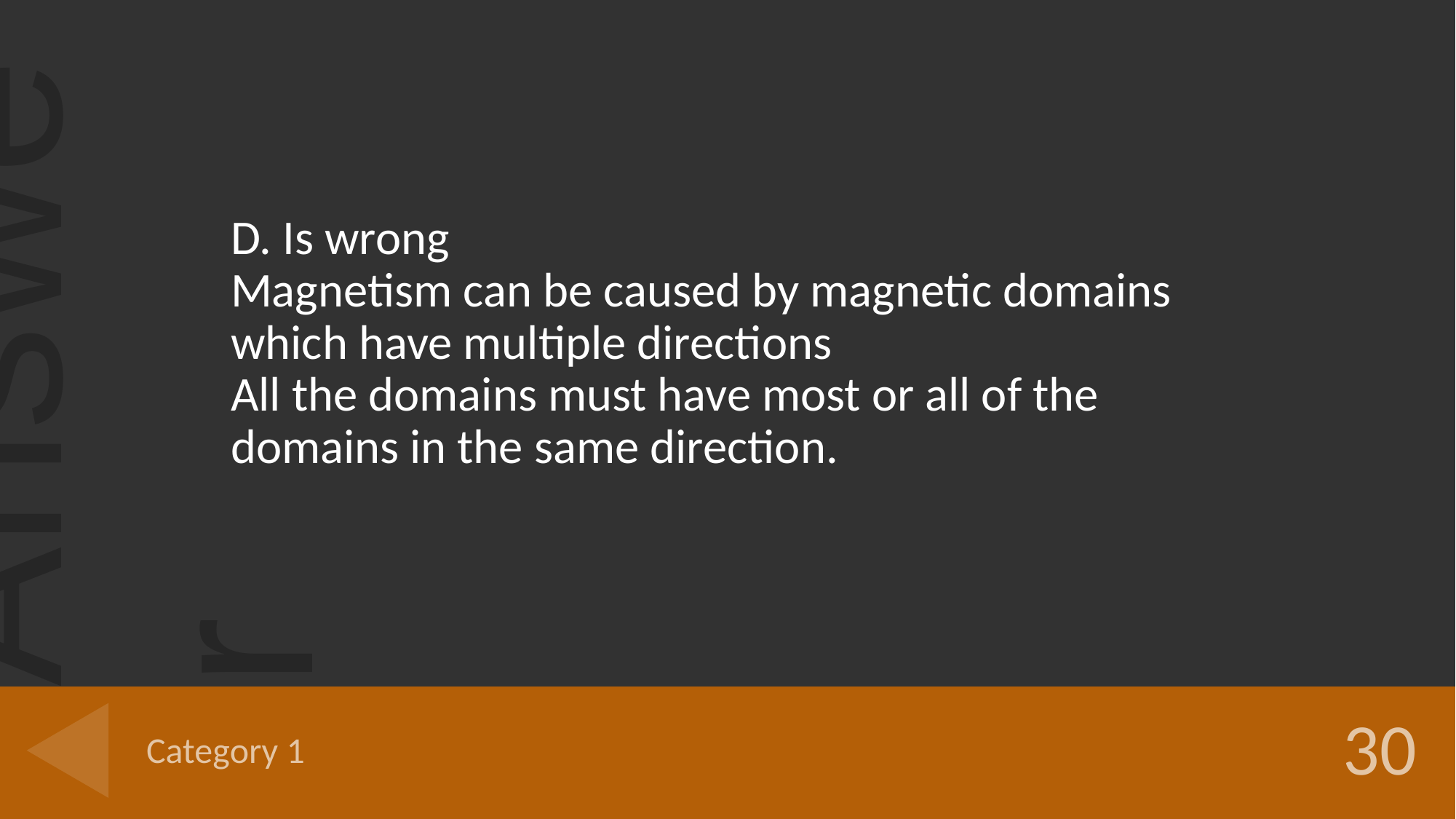

D. Is wrong
Magnetism can be caused by magnetic domains which have multiple directions
All the domains must have most or all of the domains in the same direction.
# Category 1
30